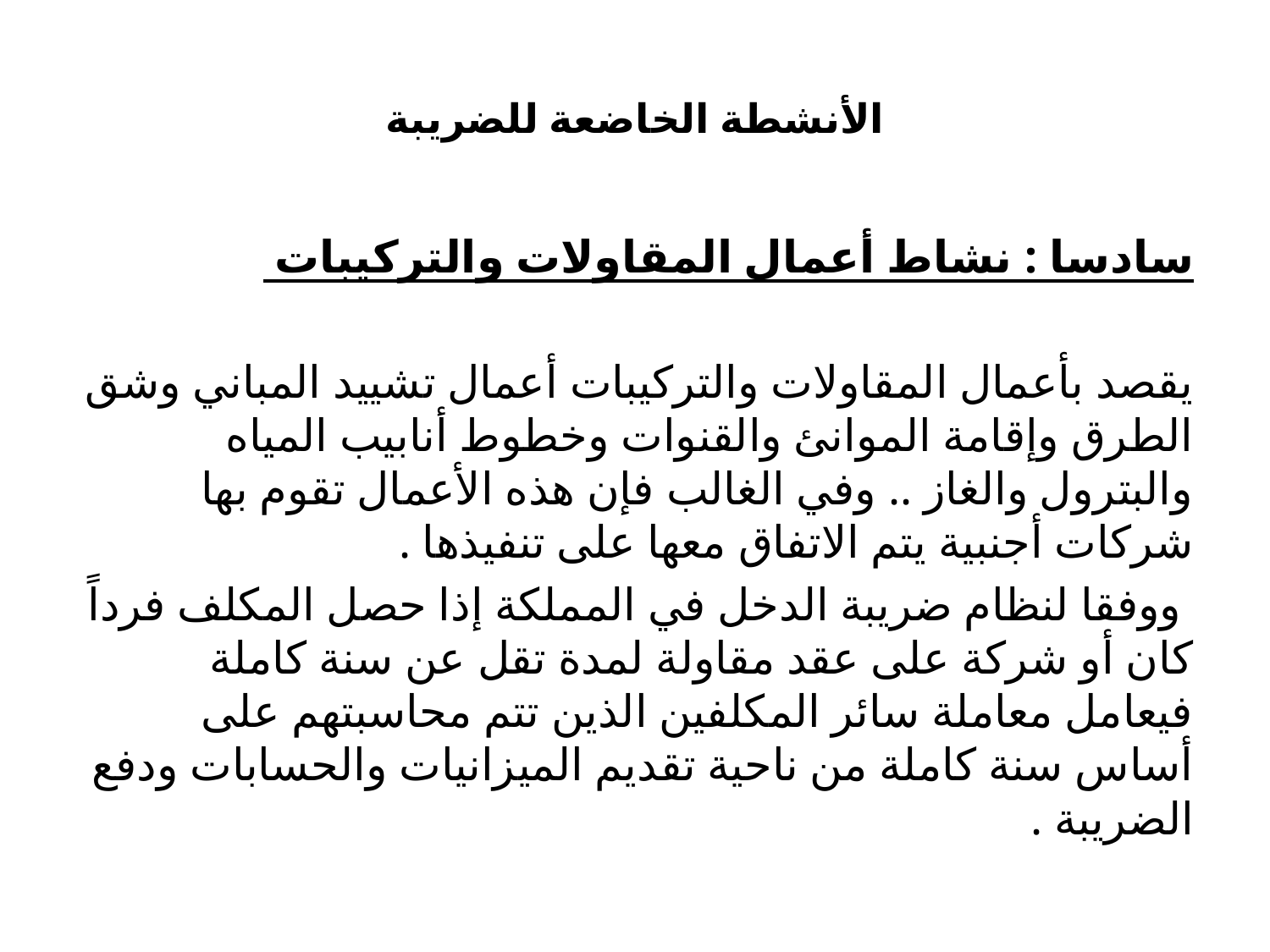

# الأنشطة الخاضعة للضريبة
سادسا : نشاط أعمال المقاولات والتركيبات

يقصد بأعمال المقاولات والتركيبات أعمال تشييد المباني وشق الطرق وإقامة الموانئ والقنوات وخطوط أنابيب المياه والبترول والغاز .. وفي الغالب فإن هذه الأعمال تقوم بها شركات أجنبية يتم الاتفاق معها على تنفيذها .
 ووفقا لنظام ضريبة الدخل في المملكة إذا حصل المكلف فرداً كان أو شركة على عقد مقاولة لمدة تقل عن سنة كاملة فيعامل معاملة سائر المكلفين الذين تتم محاسبتهم على أساس سنة كاملة من ناحية تقديم الميزانيات والحسابات ودفع الضريبة .